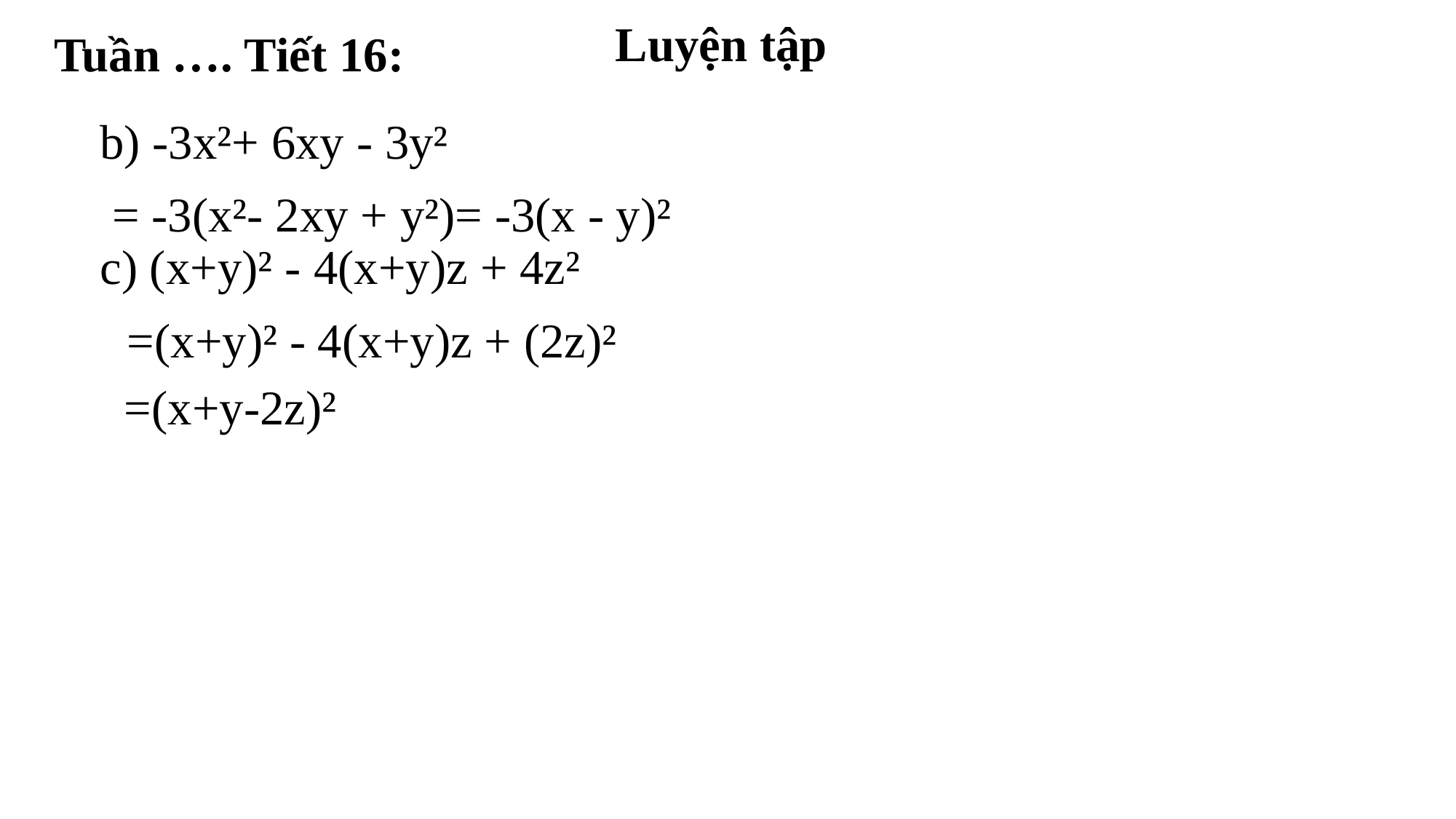

# Tuần …. Tiết 16:
Luyện tập
b) -3x²+ 6xy - 3y²
 = -3(x²- 2xy + y²)= -3(x - y)²
c) (x+y)² - 4(x+y)z + 4z²
=(x+y)² - 4(x+y)z + (2z)²
  =(x+y-2z)²